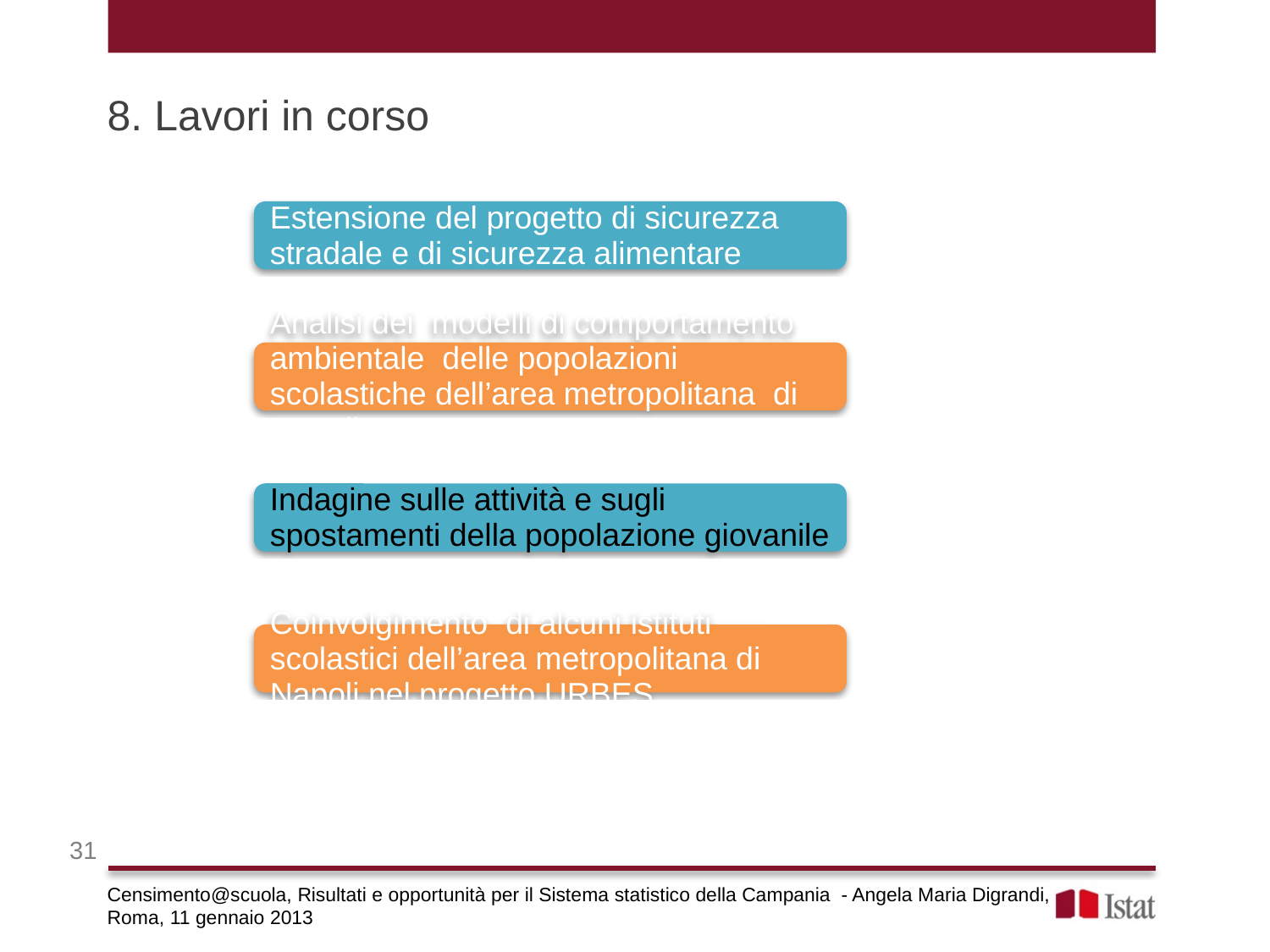

8. Lavori in corso
Indagine sulle attività e sugli spostamenti della popolazione giovanile
Analisi dei  modelli di comportamento ambientale  delle popolazioni scolastiche dell’area metropolitana  di Napoli
Estensione del progetto di sicurezza stradale e di sicurezza alimentare
Coinvolgimento  di alcuni istituti scolastici dell’area metropolitana di Napoli nel progetto URBES

31
Censimento@scuola, Risultati e opportunità per il Sistema statistico della Campania  - Angela Maria Digrandi, Roma, 11 gennaio 2013